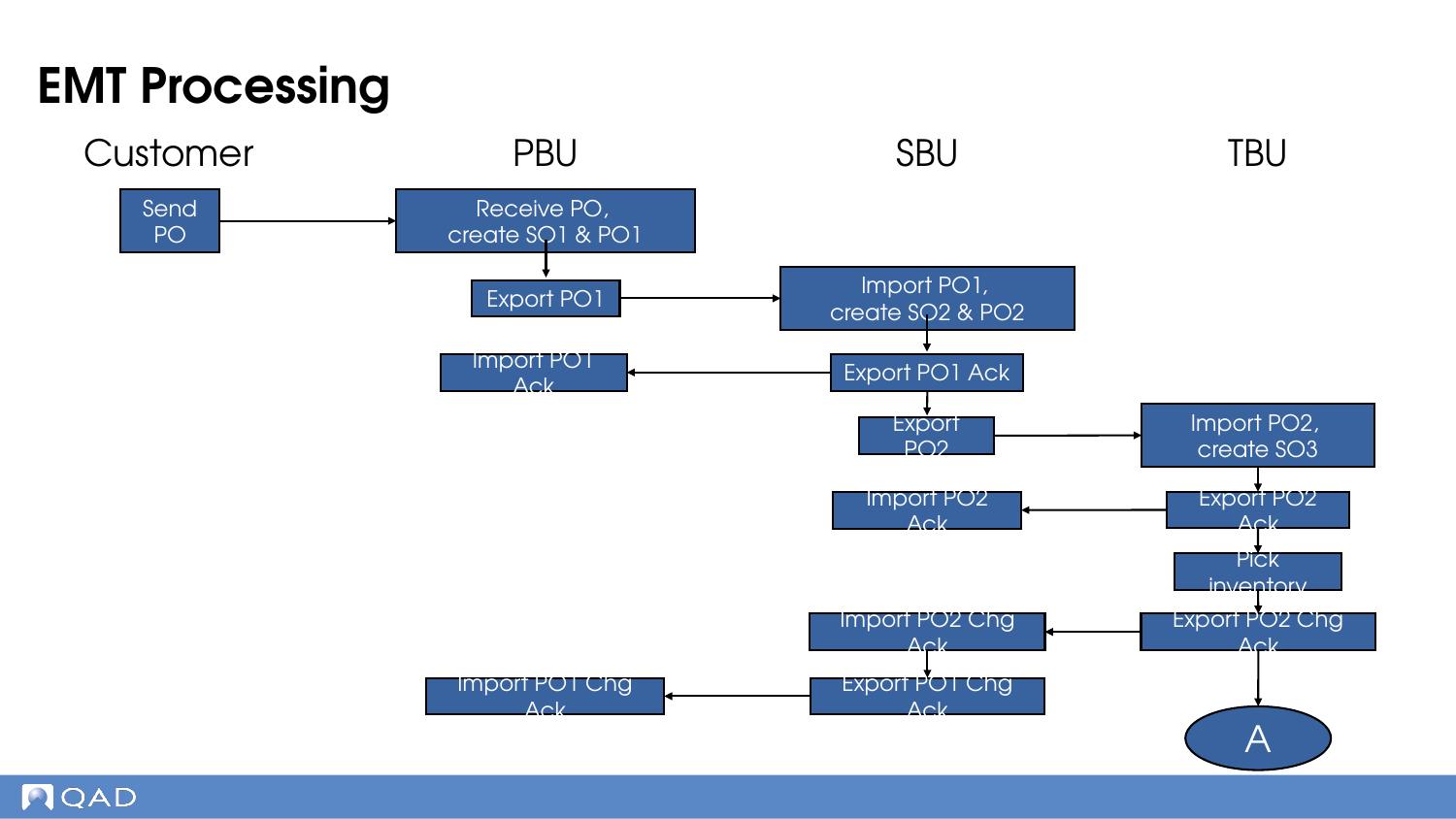

# EMT Processing
Customer
PBU
SBU
TBU
Send PO
Receive PO,
create SO1 & PO1
Import PO1,
create SO2 & PO2
Export PO1
Import PO1 Ack
Export PO1 Ack
Import PO2,
create SO3
Export PO2

Export PO2 Ack
Import PO2 Ack
Pick inventory
126
Import PO2 Chg Ack
Export PO2 Chg Ack
Import PO1 Chg Ack
Export PO1 Chg Ack
A